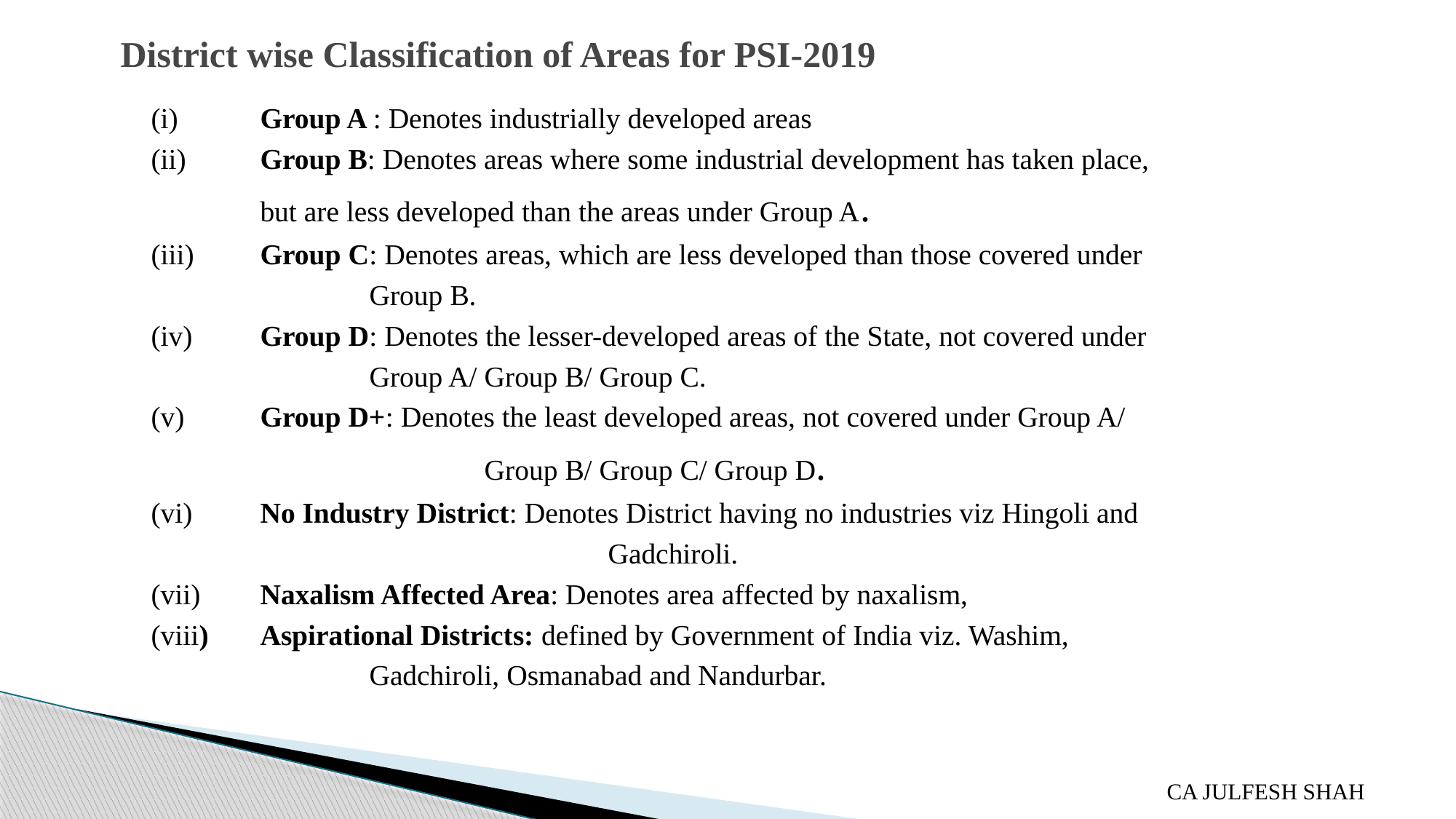

District wise Classification of Areas for PSI-2019

	(i)	Group A : Denotes industrially developed areas
	(ii)	Group B: Denotes areas where some industrial development has taken place,
                	but are less developed than the areas under Group A.
	(iii)	Group C: Denotes areas, which are less developed than those covered under
                      	Group B.
	(iv)	Group D: Denotes the lesser-developed areas of the State, not covered under
                                	Group A/ Group B/ Group C.
	(v)	Group D+: Denotes the least developed areas, not covered under Group A/
                                                  Group B/ Group C/ Group D.
	(vi)	No Industry District: Denotes District having no industries viz Hingoli and
                                                                   Gadchiroli.
	(vii)	Naxalism Affected Area: Denotes area affected by naxalism,
	(viii)	Aspirational Districts: defined by Government of India viz. Washim,
                        	Gadchiroli, Osmanabad and Nandurbar.
CA JULFESH SHAH